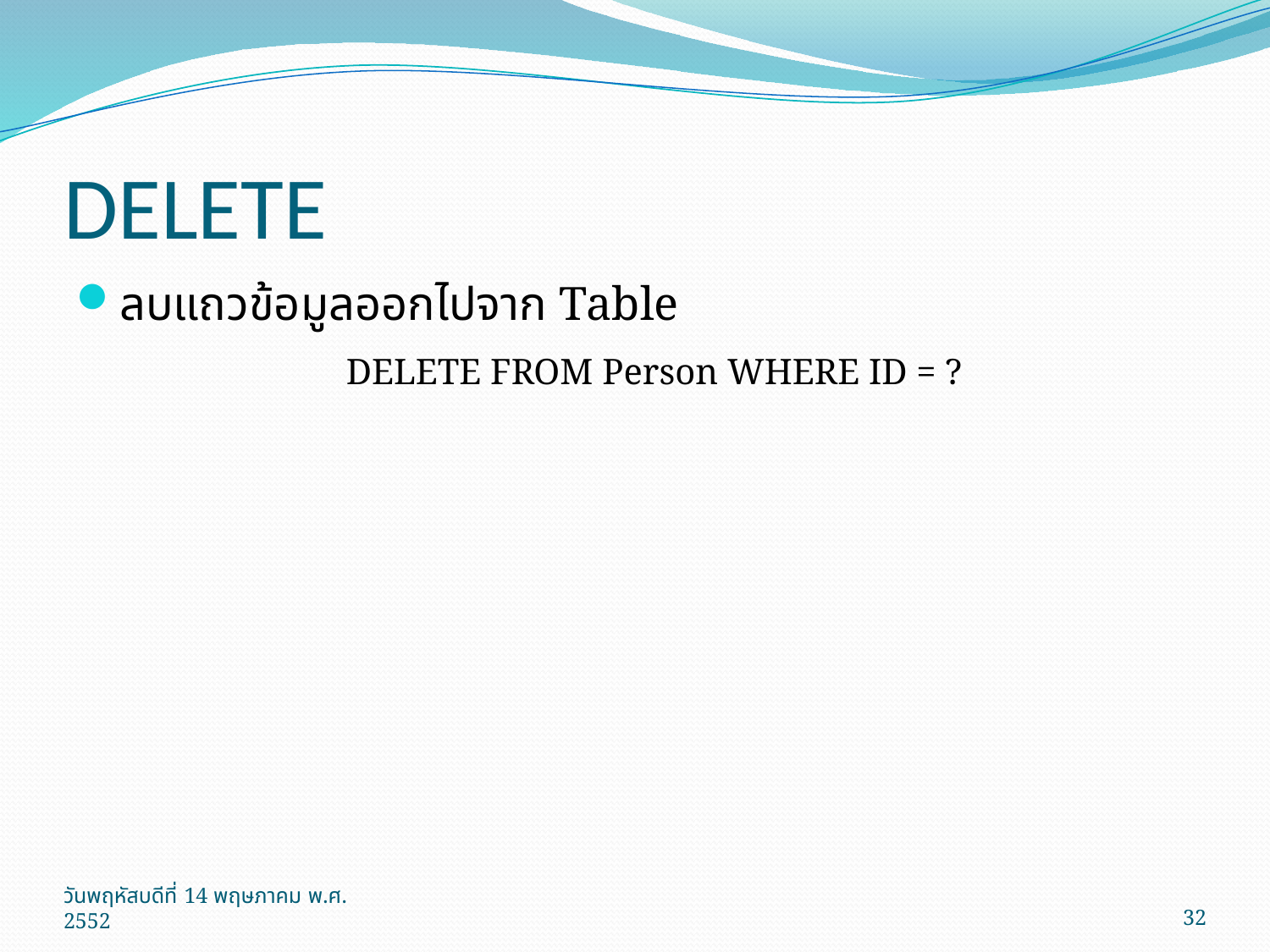

# DELETE
ลบแถวข้อมูลออกไปจาก Table
	DELETE FROM Person WHERE ID = ?
วันพฤหัสบดีที่ 14 พฤษภาคม พ.ศ. 2552
32